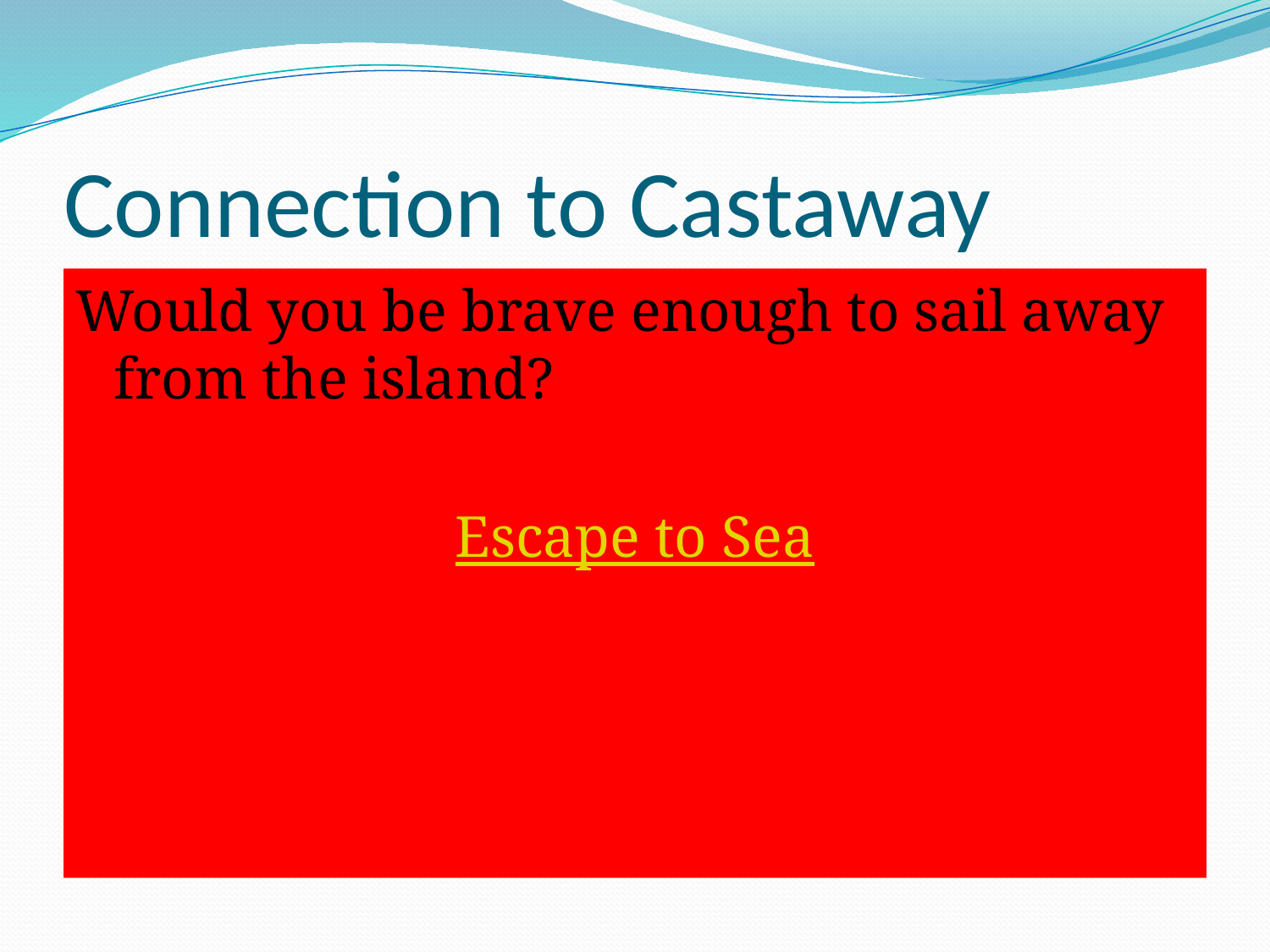

# Connection to Castaway
Would you be brave enough to sail away from the island?

Escape to Sea